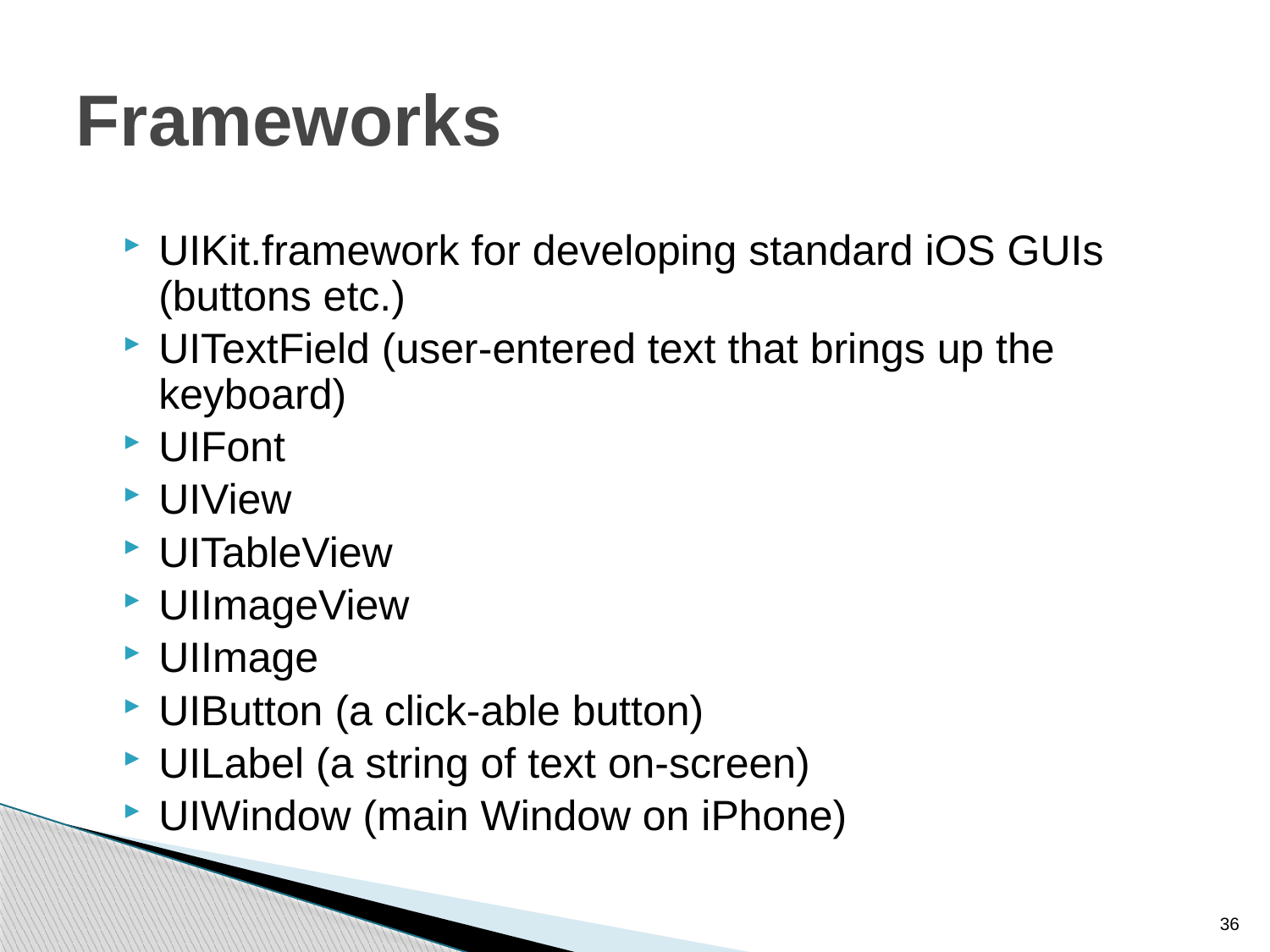

# Frameworks
UIKit.framework for developing standard iOS GUIs (buttons etc.)
UITextField (user-entered text that brings up the keyboard)
UIFont
UIView
UITableView
UIImageView
UIImage
UIButton (a click-able button)
UILabel (a string of text on-screen)
UIWindow (main Window on iPhone)
36